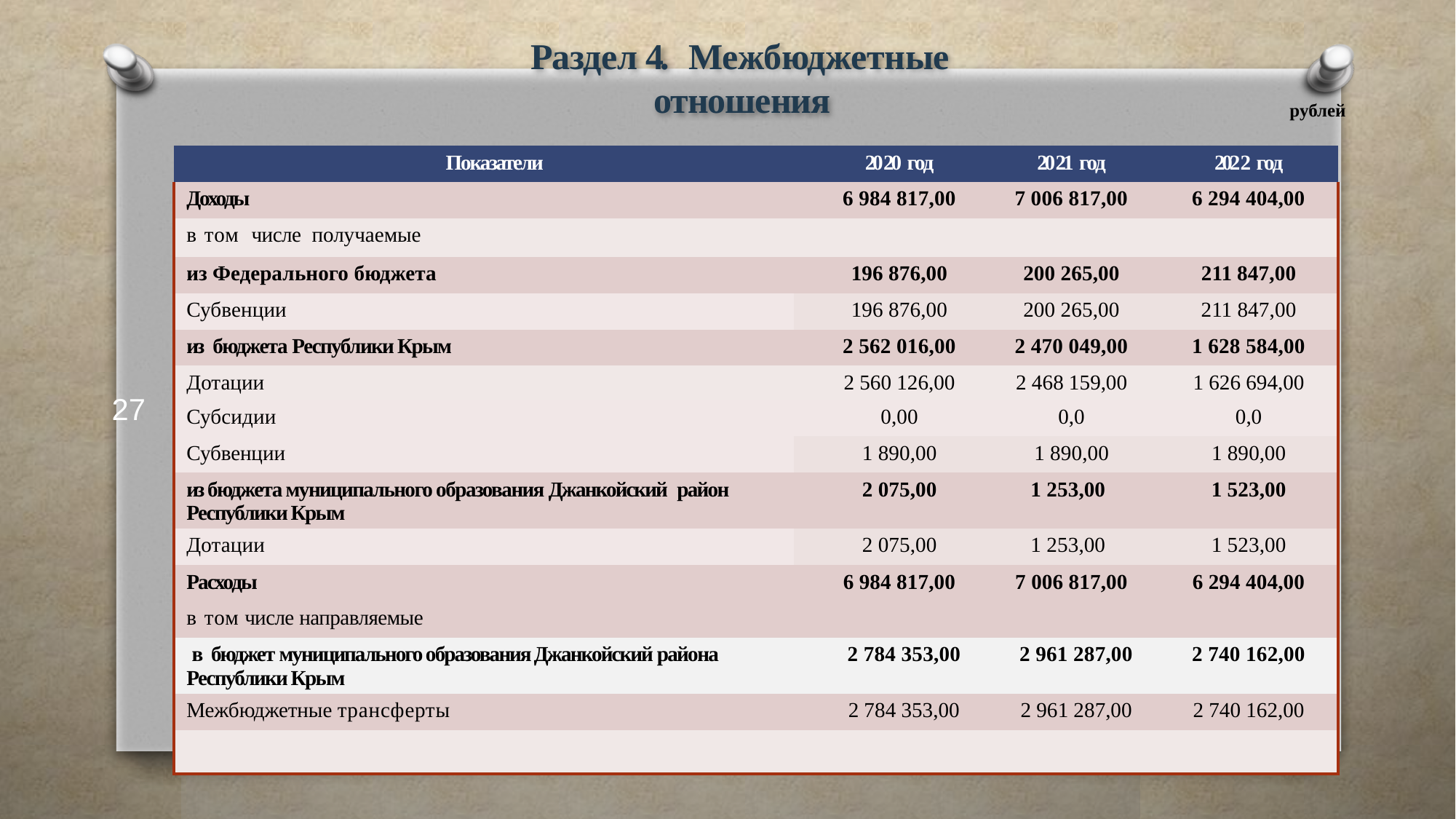

# Раздел 4.   Межбюджетные        отношения
 рублей
| Показатели | 2020 год | 2021 год |  | 2022 год |
| --- | --- | --- | --- | --- |
| Доходы | 6 984 817,00 | 7 006 817,00 |  | 6 294 404,00 |
| в том числе получаемые |  |  |  |  |
| из Федерального бюджета | 196 876,00 | 200 265,00 |  | 211 847,00 |
| Субвенции | 196 876,00 | 200 265,00 |  | 211 847,00 |
| из бюджета Республики Крым | 2 562 016,00 | 2 470 049,00 |  | 1 628 584,00 |
| Дотации | 2 560 126,00 | 2 468 159,00 |  | 1 626 694,00 |
| Субсидии | 0,00 | 0,0 |  | 0,0 |
| Субвенции | 1 890,00 | 1 890,00 |  | 1 890,00 |
| из бюджета муниципального образования Джанкойский район Республики Крым | 2 075,00 | 1 253,00 |  | 1 523,00 |
| Дотации | 2 075,00 | 1 253,00 |  | 1 523,00 |
| Расходы | 6 984 817,00 | 7 006 817,00 |  | 6 294 404,00 |
| в том числе направляемые |  |  |  |  |
| в бюджет муниципального образования Джанкойский района Республики Крым | 2 784 353,00 |  | 2 961 287,00 | 2 740 162,00 |
| Межбюджетные трансферты | 2 784 353,00 |  | 2 961 287,00 | 2 740 162,00 |
|  |  |  |  |  |
27